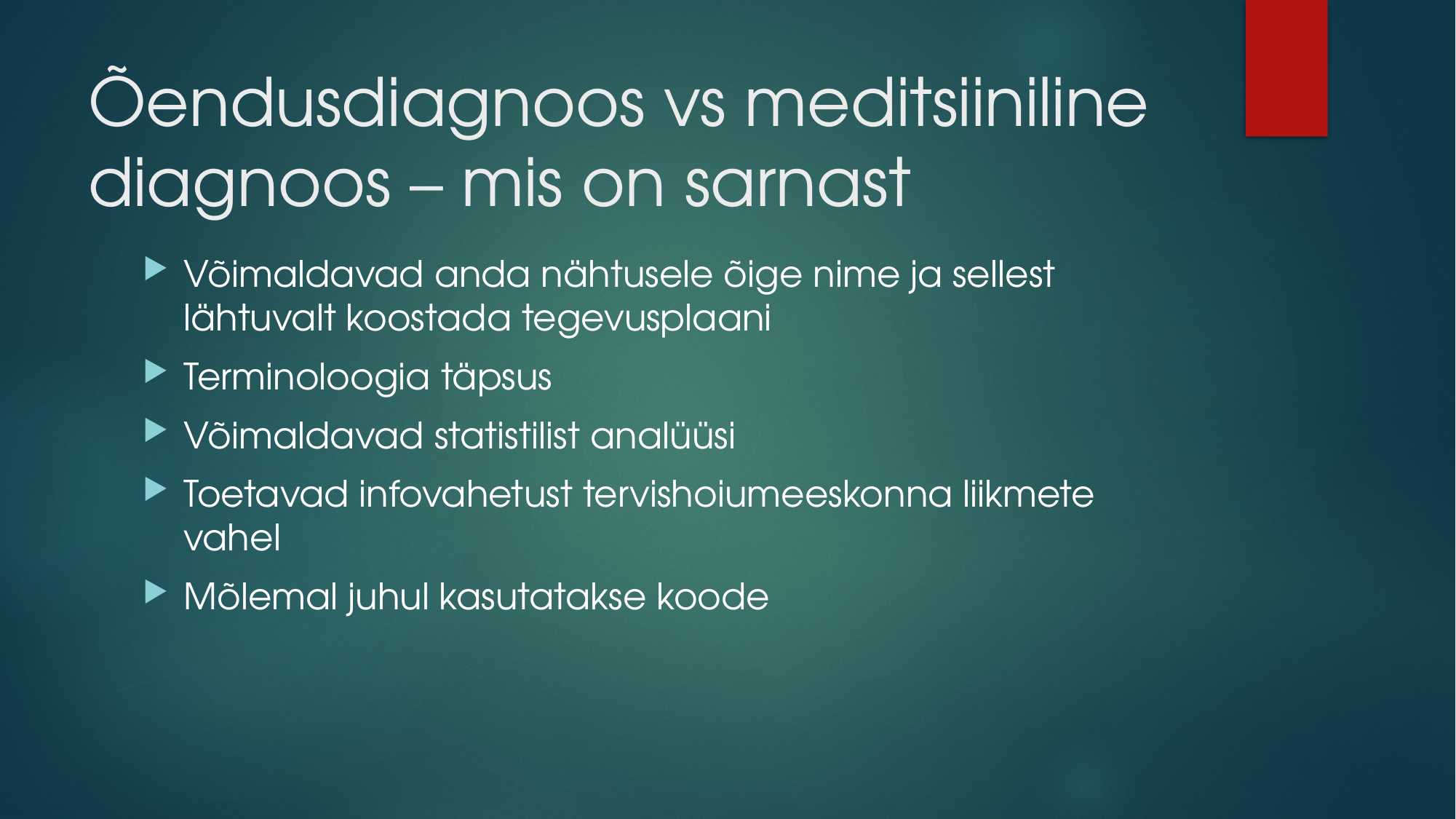

# Õendusdiagnoos vs meditsiiniline diagnoos – mis on sarnast
Võimaldavad anda nähtusele õige nime ja sellest lähtuvalt koostada tegevusplaani
Terminoloogia täpsus
Võimaldavad statistilist analüüsi
Toetavad infovahetust tervishoiumeeskonna liikmete vahel
Mõlemal juhul kasutatakse koode